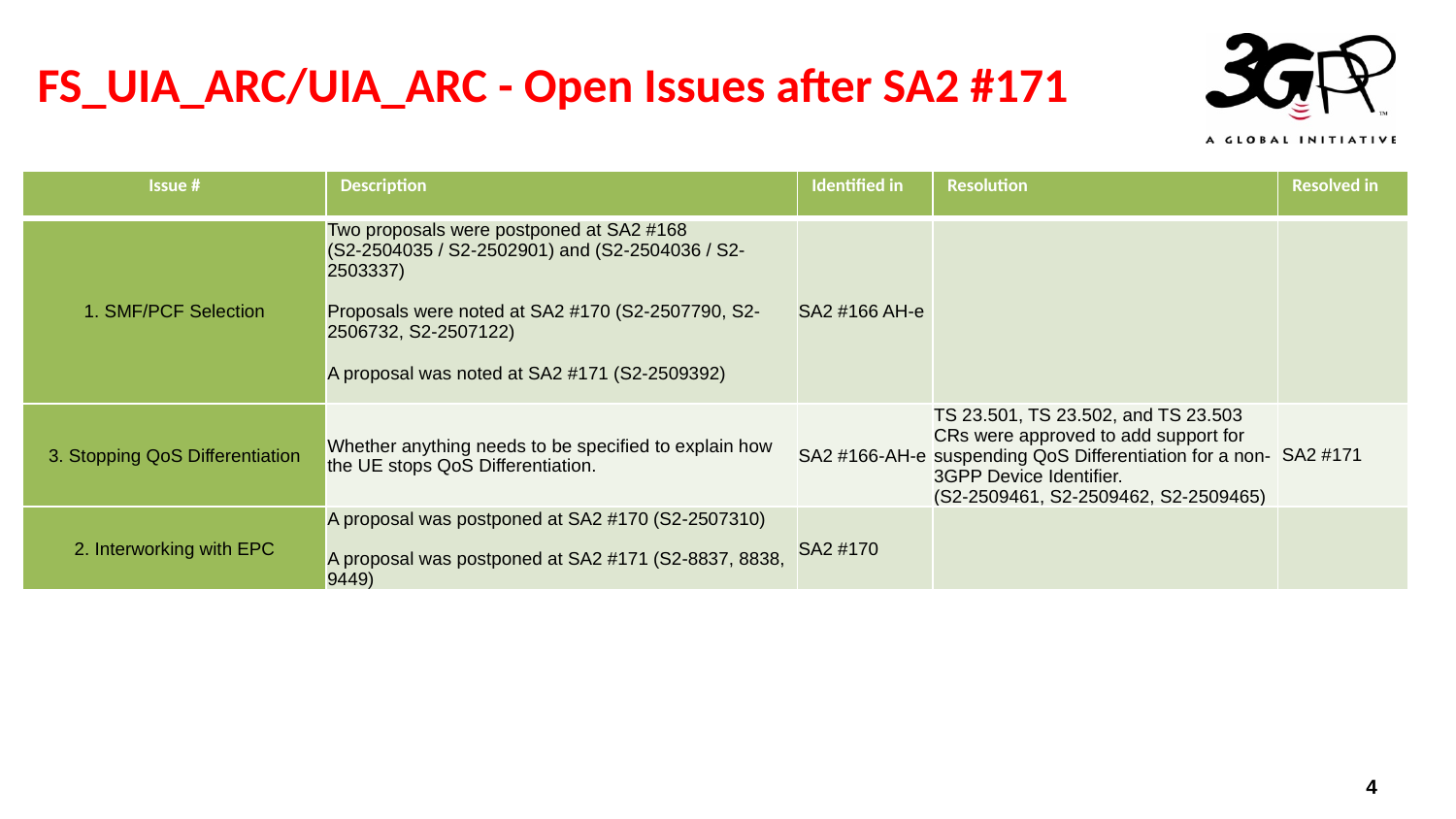

# FS_UIA_ARC/UIA_ARC - Open Issues after SA2 #171
| Issue # | Description | Identified in | Resolution | Resolved in |
| --- | --- | --- | --- | --- |
| 1. SMF/PCF Selection | Two proposals were postponed at SA2 #168 (S2-2504035 / S2-2502901) and (S2-2504036 / S2-2503337) Proposals were noted at SA2 #170 (S2-2507790, S2-2506732, S2-2507122) A proposal was noted at SA2 #171 (S2-2509392) | SA2 #166 AH-e |  |  |
| 3. Stopping QoS Differentiation | Whether anything needs to be specified to explain how the UE stops QoS Differentiation. | SA2 #166-AH-e | TS 23.501, TS 23.502, and TS 23.503 CRs were approved to add support for suspending QoS Differentiation for a non-3GPP Device Identifier. (S2-2509461, S2-2509462, S2-2509465) | SA2 #171 |
| 2. Interworking with EPC | A proposal was postponed at SA2 #170 (S2-2507310) A proposal was postponed at SA2 #171 (S2-8837, 8838, 9449) | SA2 #170 |  |  |